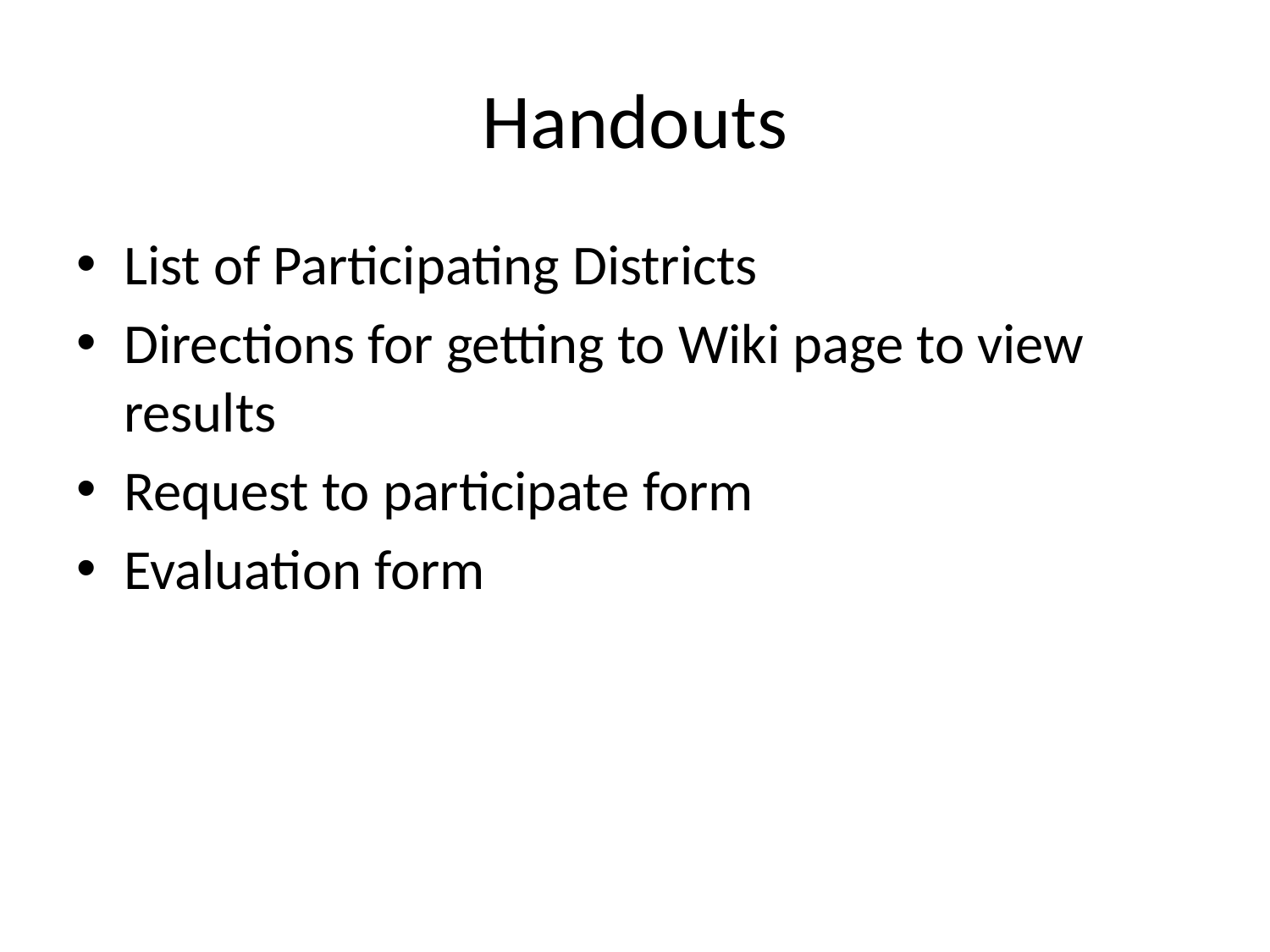

# Handouts
List of Participating Districts
Directions for getting to Wiki page to view results
Request to participate form
Evaluation form